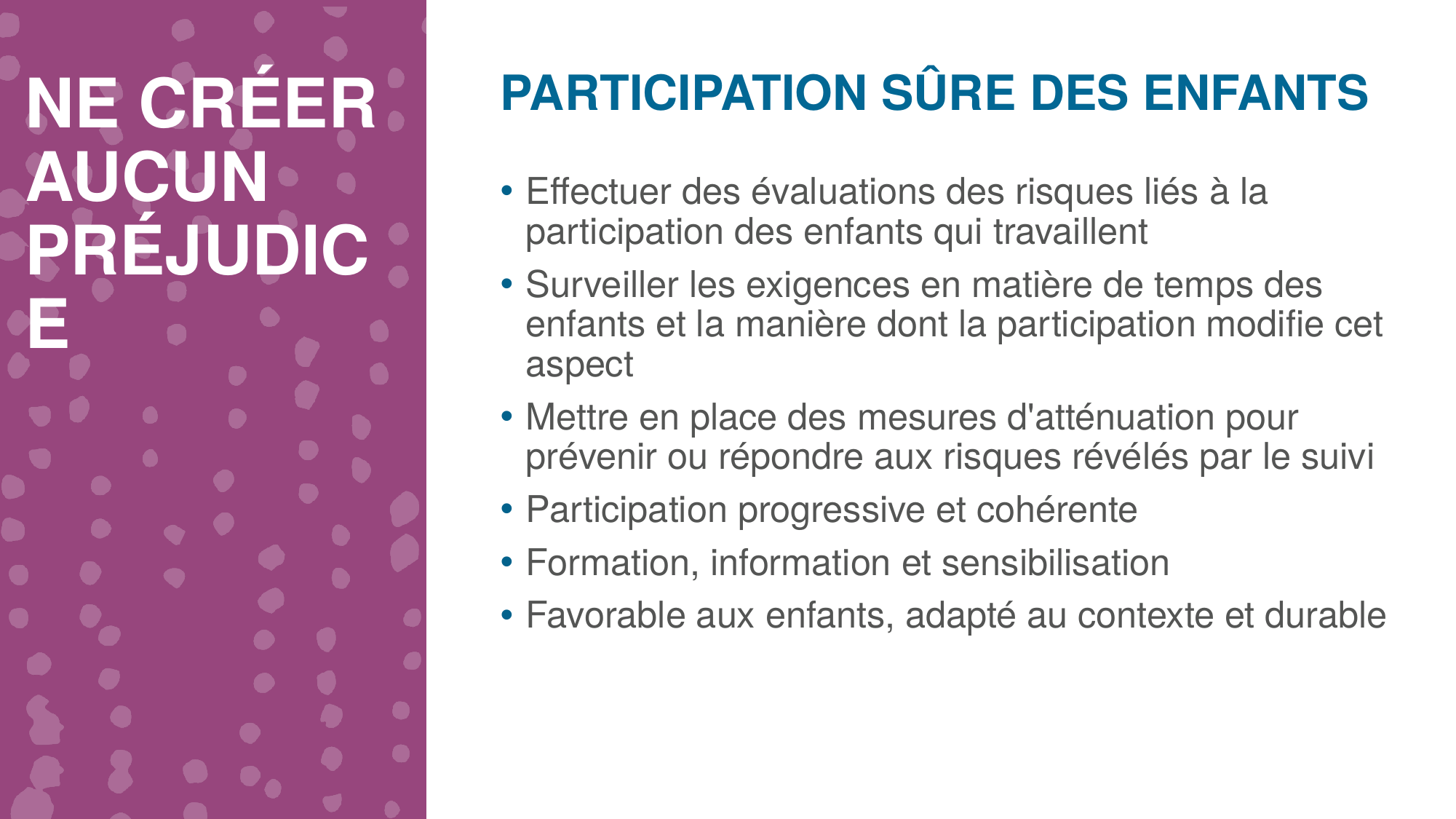

NE CRÉER AUCUN PRÉJUDICE
PARTICIPATION SÛRE DES ENFANTS
Effectuer des évaluations des risques liés à la participation des enfants qui travaillent
Surveiller les exigences en matière de temps des enfants et la manière dont la participation modifie cet aspect
Mettre en place des mesures d'atténuation pour prévenir ou répondre aux risques révélés par le suivi
Participation progressive et cohérente
Formation, information et sensibilisation
Favorable aux enfants, adapté au contexte et durable